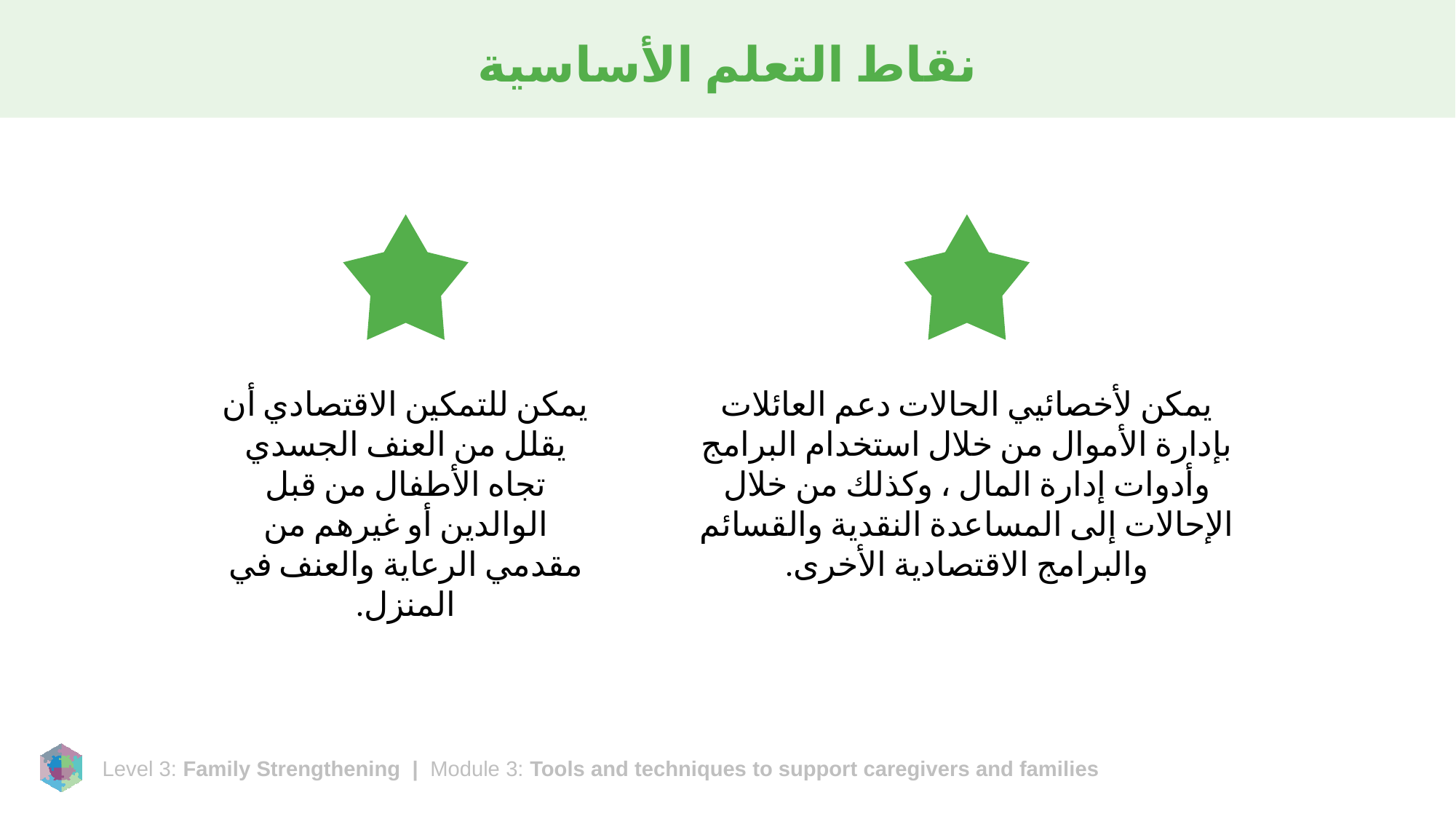

# نقاط التعلم الأساسية

يمكن للتمكين الاقتصادي أن يقلل من العنف الجسدي تجاه الأطفال من قبل الوالدين أو غيرهم من مقدمي الرعاية والعنف في المنزل.
يمكن لأخصائيي الحالات دعم العائلات بإدارة الأموال من خلال استخدام البرامج وأدوات إدارة المال ، وكذلك من خلال الإحالات إلى المساعدة النقدية والقسائم والبرامج الاقتصادية الأخرى.